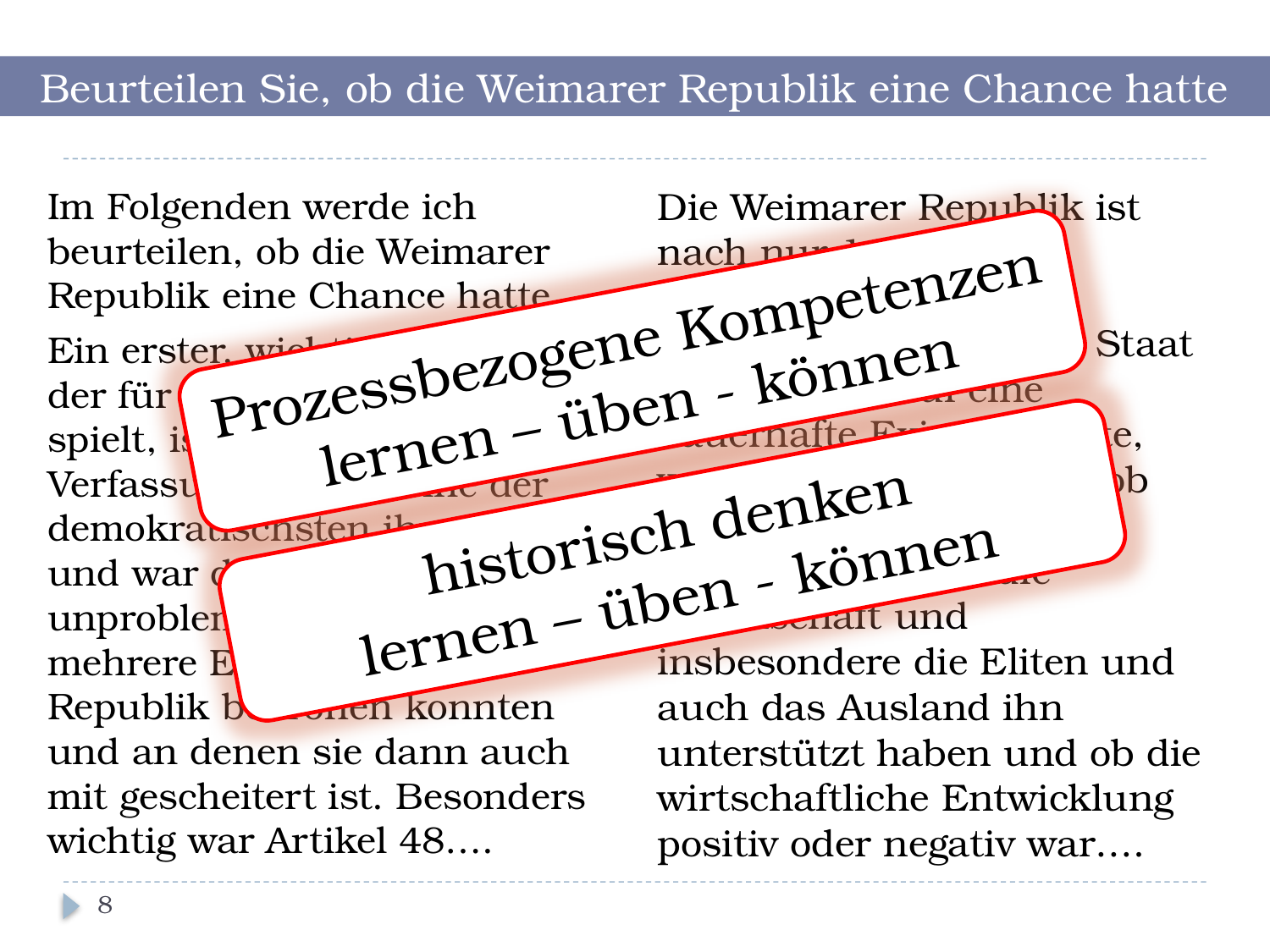

Beurteilen Sie, ob die Weimarer Republik eine Chance hatte
Im Folgenden werde ich beurteilen, ob die Weimarer Republik eine Chance hatte.
Ein erster, wichtiger Punkt, der für diese Frage eine Rolle spielt, ist die Verfassung. Die Verfassung galt als eine der demokratischsten ihrer Zeit und war doch nicht unproblematisch. Sie enthielt mehrere Elemente, die die Republik bedrohen konnten und an denen sie dann auch mit gescheitert ist. Besonders wichtig war Artikel 48….
Die Weimarer Republik ist nach nur 14 Jahren gescheitert. Um zu untersuchen, ob dieser Staat eine Chance auf eine dauerhafte Existenz hatte, werde ich untersuchen, ob das politische System krisenfest war, ob die Gesellschaft und insbesondere die Eliten und auch das Ausland ihn unterstützt haben und ob die wirtschaftliche Entwicklung positiv oder negativ war….
Prozessbezogene Kompetenzen
lernen – üben - können
historisch denken
lernen – üben - können
8